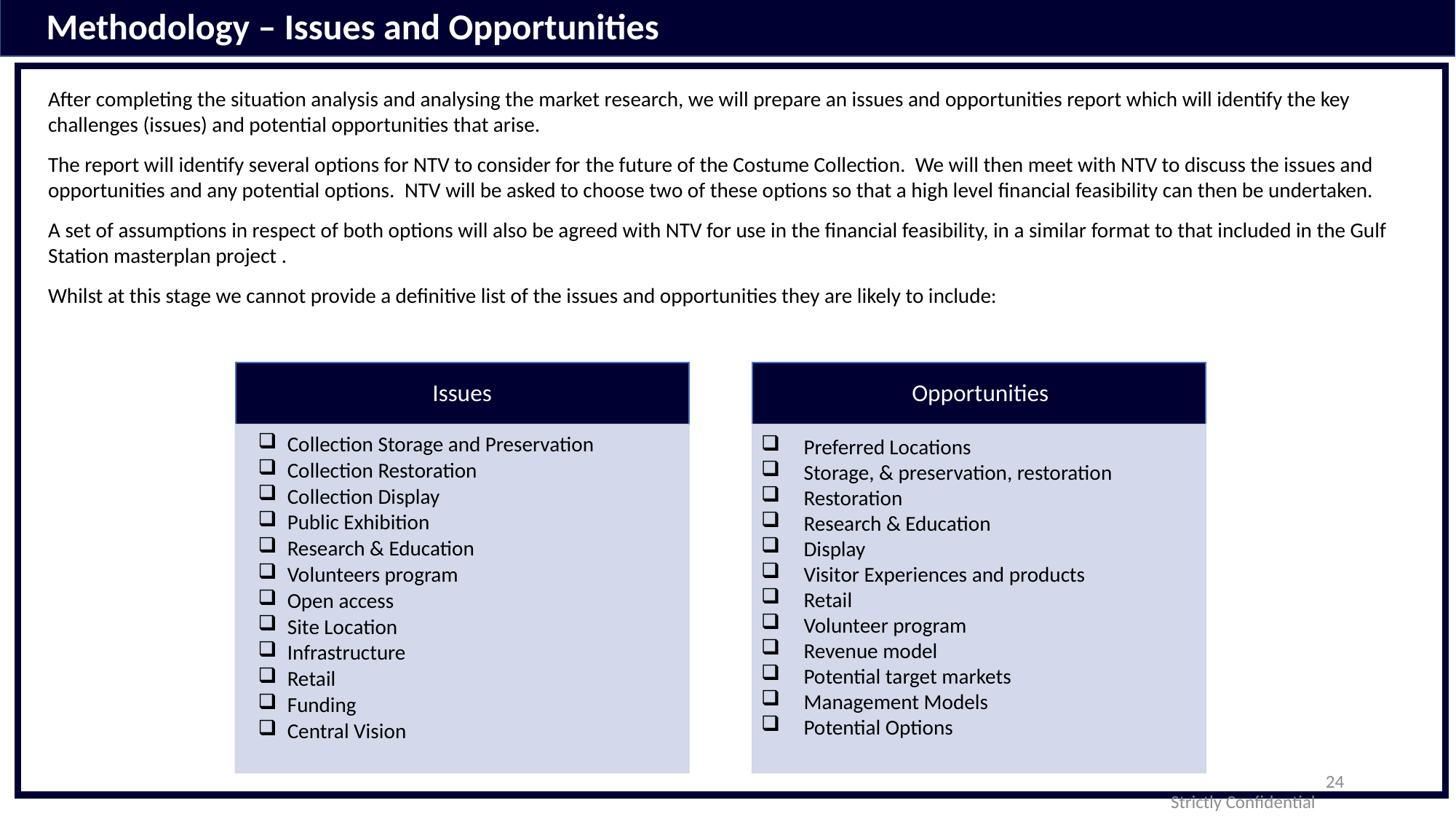

Methodology – Issues and Opportunities

After completing the situation analysis and analysing the market research, we will prepare an issues and opportunities report which will identify the key challenges (issues) and potential opportunities that arise.

The report will identify several options for NTV to consider for the future of the Costume Collection.  We will then meet with NTV to discuss the issues and opportunities and any potential options.  NTV will be asked to choose two of these options so that a high level financial feasibility can then be undertaken.

A set of assumptions in respect of both options will also be agreed with NTV for use in the financial feasibility, in a similar format to that included in the Gulf Station masterplan project .

Whilst at this stage we cannot provide a definitive list of the issues and opportunities they are likely to include:

Issues
Collection Storage and Preservation
Collection Restoration
Collection Display
Public Exhibition
Research & Education
Volunteers program
Open access
Site Location
Infrastructure
Retail
Funding
Central Vision
Opportunities
Preferred Locations
Storage, & preservation, restoration
Restoration
Research & Education
Display
Visitor Experiences and products
Retail
Volunteer program
Revenue model
Potential target markets
Management Models
Potential Options
24
Strictly Confidential